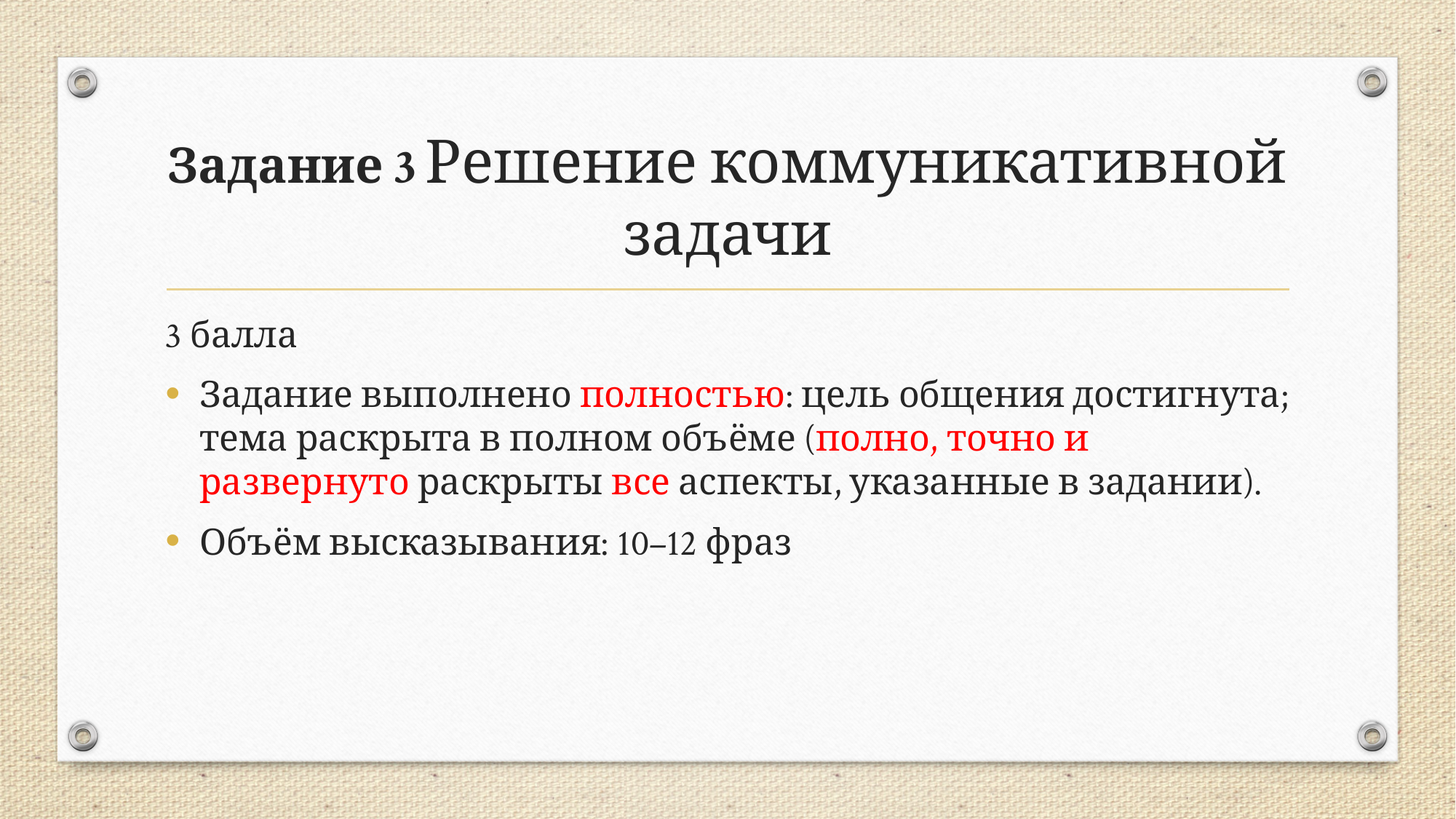

# Задание 3 Решение коммуникативной задачи
3 балла
Задание выполнено полностью: цель общения достигнута; тема раскрыта в полном объёме (полно, точно и развернуто раскрыты все аспекты, указанные в задании).
Объём высказывания: 10–12 фраз